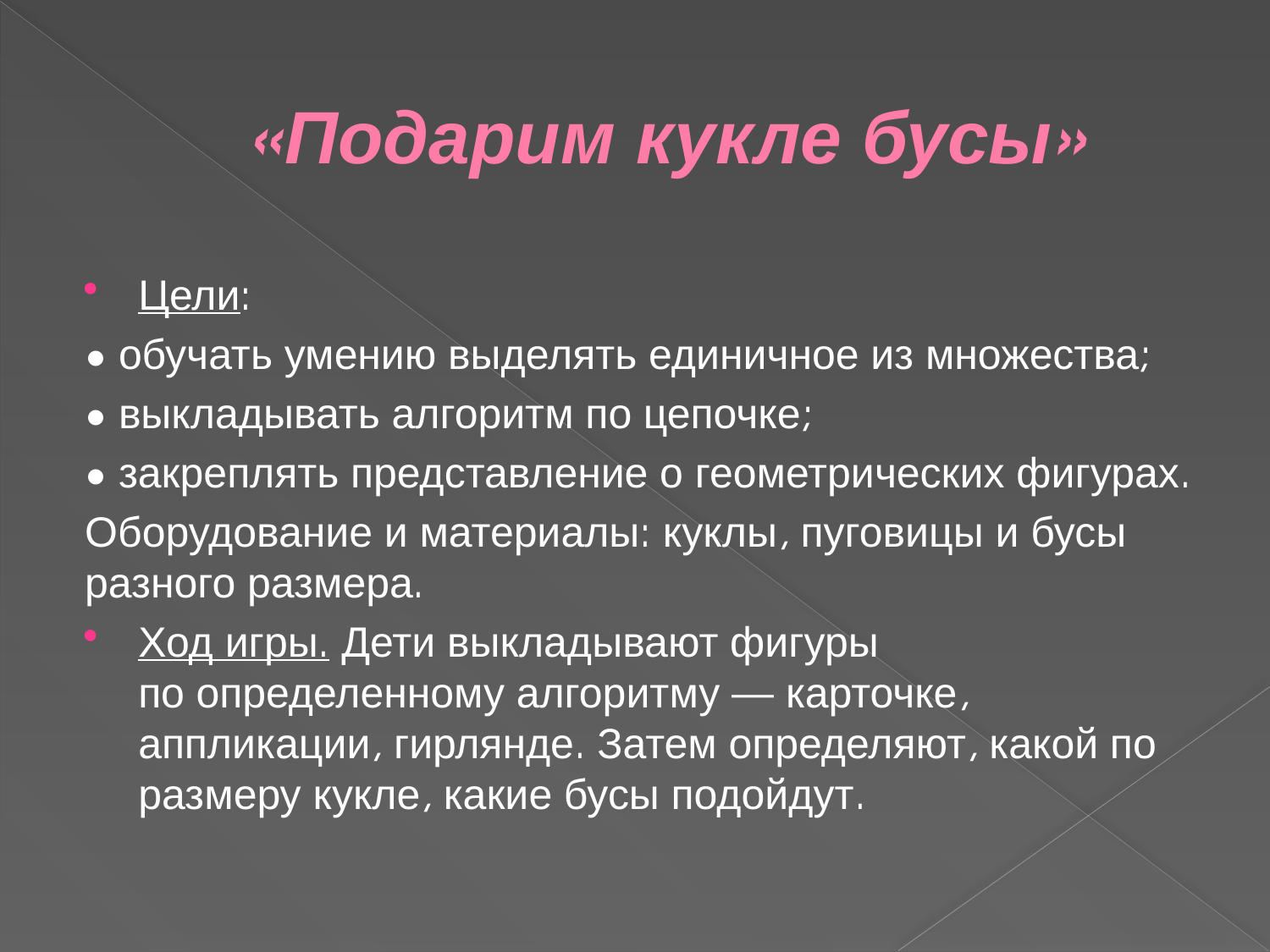

# «Подарим кукле бусы»
Цели:
• обучать умению выделять единичное из множества;
• выкладывать алгоритм по цепочке;
• закреплять представление о геометрических фигурах.
Оборудование и материалы: куклы, пуговицы и бусы разного размера.
Ход игры. Дети выкладывают фигуры по определенному алгоритму — карточке, аппликации, гирлянде. Затем определяют, какой по размеру кукле, какие бусы подойдут.